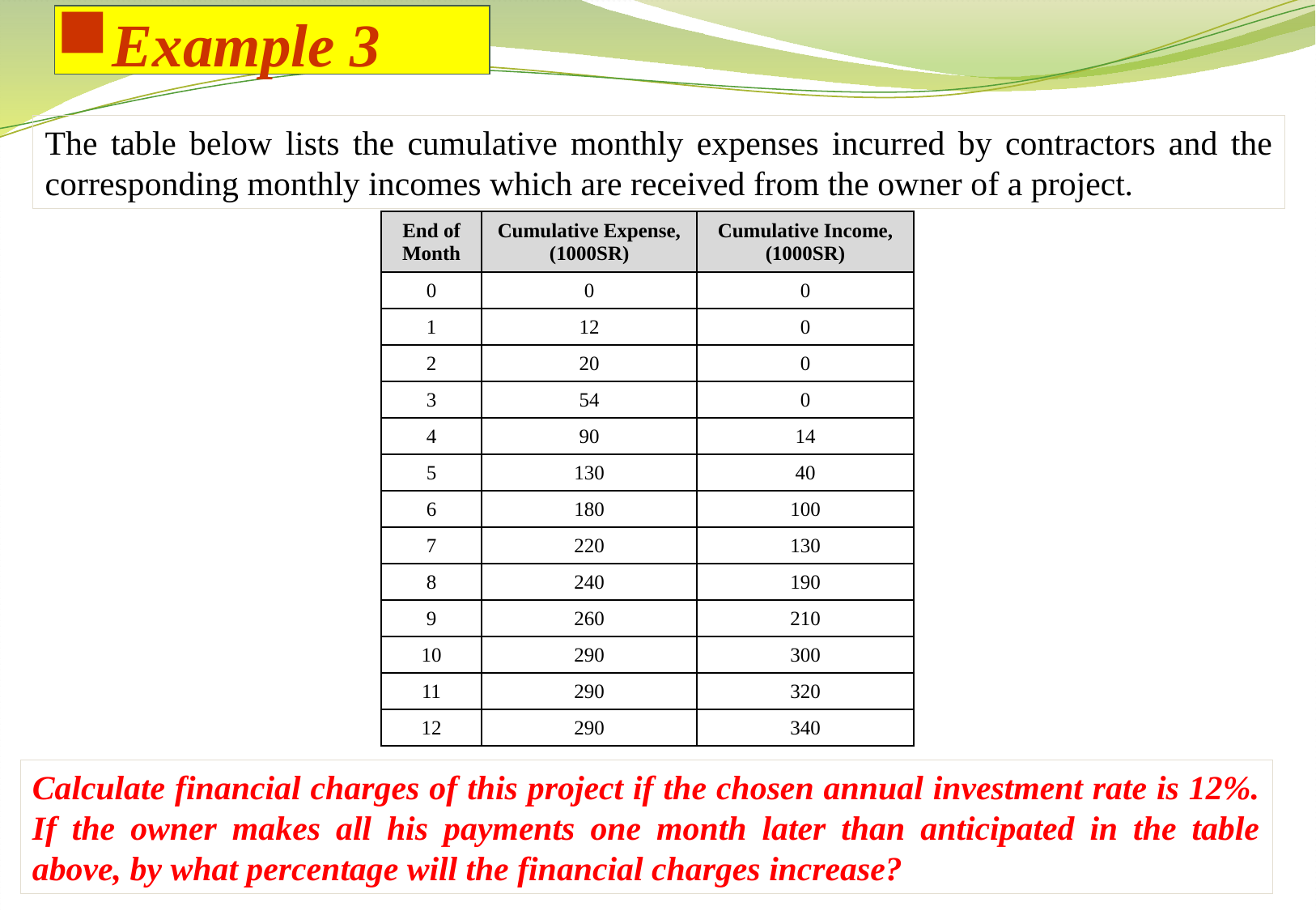

Example 3
The table below lists the cumulative monthly expenses incurred by contractors and the corresponding monthly incomes which are received from the owner of a project.
| End of Month | Cumulative Expense, (1000SR) | Cumulative Income, (1000SR) |
| --- | --- | --- |
| 0 | 0 | 0 |
| 1 | 12 | 0 |
| 2 | 20 | 0 |
| 3 | 54 | 0 |
| 4 | 90 | 14 |
| 5 | 130 | 40 |
| 6 | 180 | 100 |
| 7 | 220 | 130 |
| 8 | 240 | 190 |
| 9 | 260 | 210 |
| 10 | 290 | 300 |
| 11 | 290 | 320 |
| 12 | 290 | 340 |
Calculate financial charges of this project if the chosen annual investment rate is 12%. If the owner makes all his payments one month later than anticipated in the table above, by what percentage will the financial charges increase?